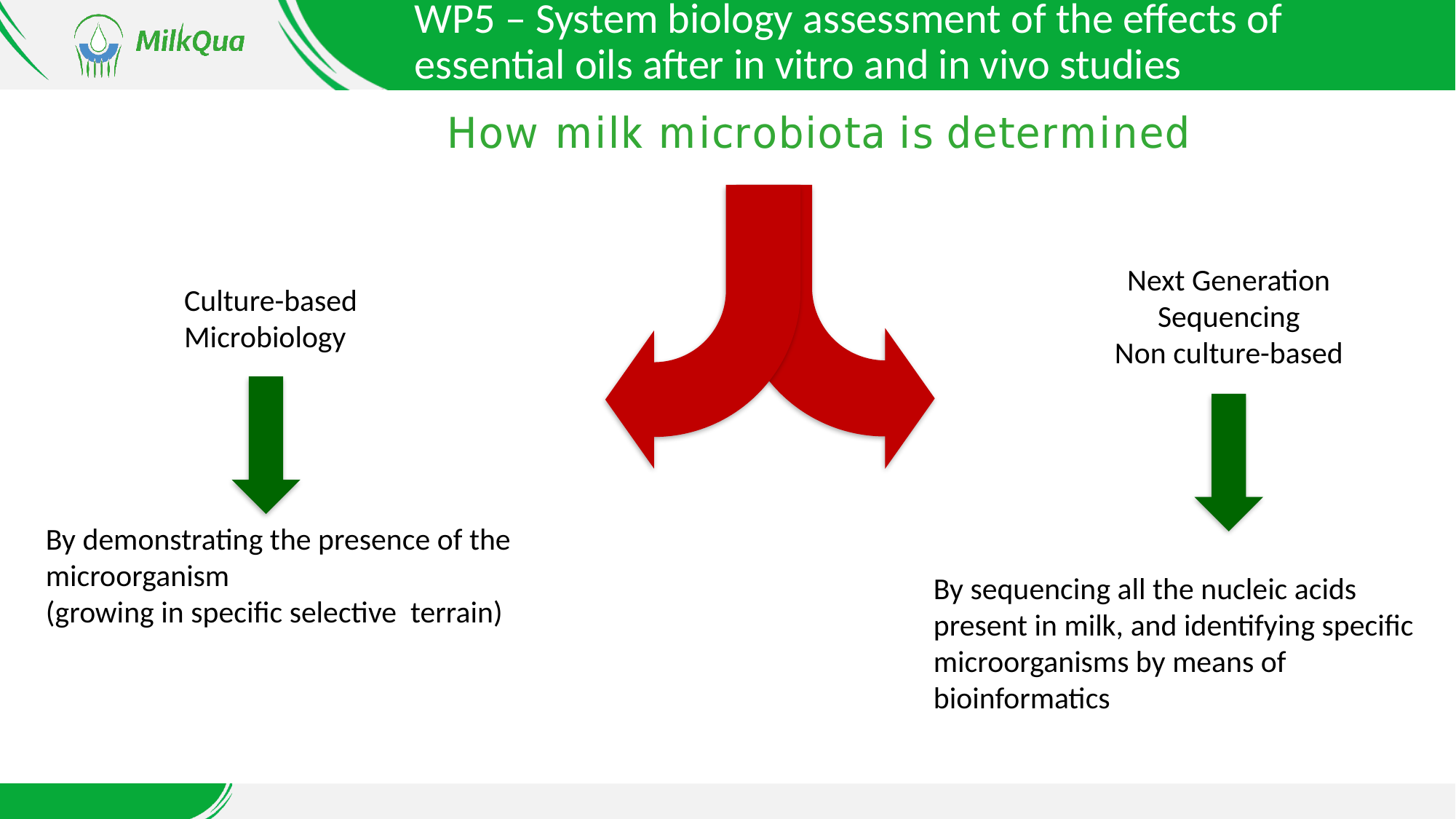

WP5 – System biology assessment of the effects of essential oils after in vitro and in vivo studies

# How milk microbiota is determined

Next Generation Sequencing
Non culture-based
Culture-based
Microbiology

By demonstrating the presence of the microorganism
(growing in specific selective  terrain)
By sequencing all the nucleic acids present in milk, and identifying specific microorganisms by means of bioinformatics